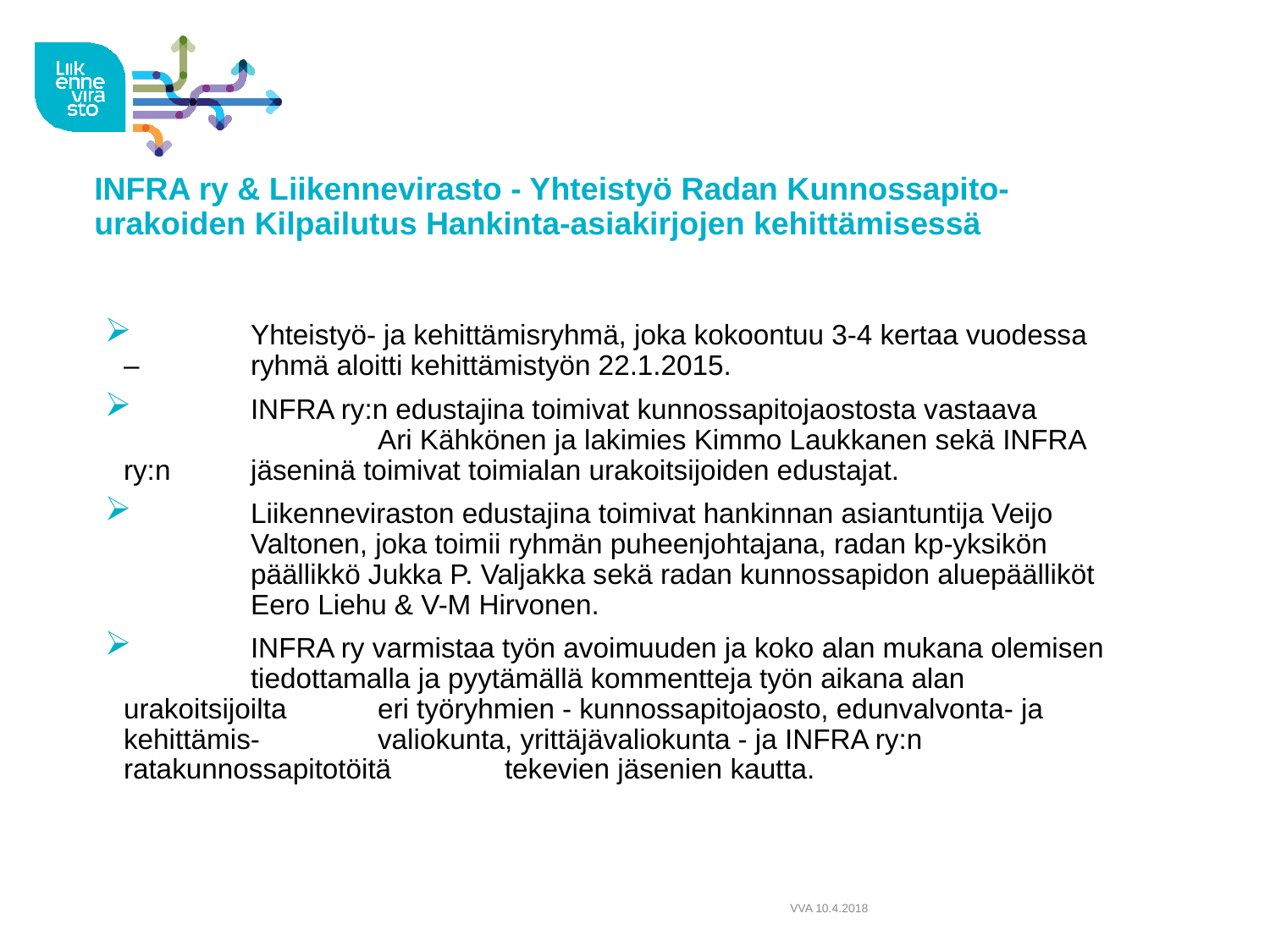

# INFRA ry & Liikennevirasto - Yhteistyö Radan Kunnossapito-urakoiden Kilpailutus Hankinta-asiakirjojen kehittämisessä
 	Yhteistyö- ja kehittämisryhmä, joka kokoontuu 3-4 kertaa vuodessa – 	ryhmä aloitti kehittämistyön 22.1.2015.
 	INFRA ry:n edustajina toimivat kunnossapitojaostosta vastaava 		Ari Kähkönen ja lakimies Kimmo Laukkanen sekä INFRA ry:n        	jäseninä toimivat toimialan urakoitsijoiden edustajat.
 	Liikenneviraston edustajina toimivat hankinnan asiantuntija Veijo 	Valtonen, joka toimii ryhmän puheenjohtajana, radan kp-yksikön 	päällikkö Jukka P. Valjakka sekä radan kunnossapidon aluepäälliköt 	Eero Liehu & V-M Hirvonen.
 	INFRA ry varmistaa työn avoimuuden ja koko alan mukana olemisen 	tiedottamalla ja pyytämällä kommentteja työn aikana alan urakoitsijoilta 	eri työryhmien - kunnossapitojaosto, edunvalvonta- ja kehittämis-	valiokunta, yrittäjävaliokunta - ja INFRA ry:n  ratakunnossapitotöitä 	tekevien jäsenien kautta.

VVA 10.4.2018